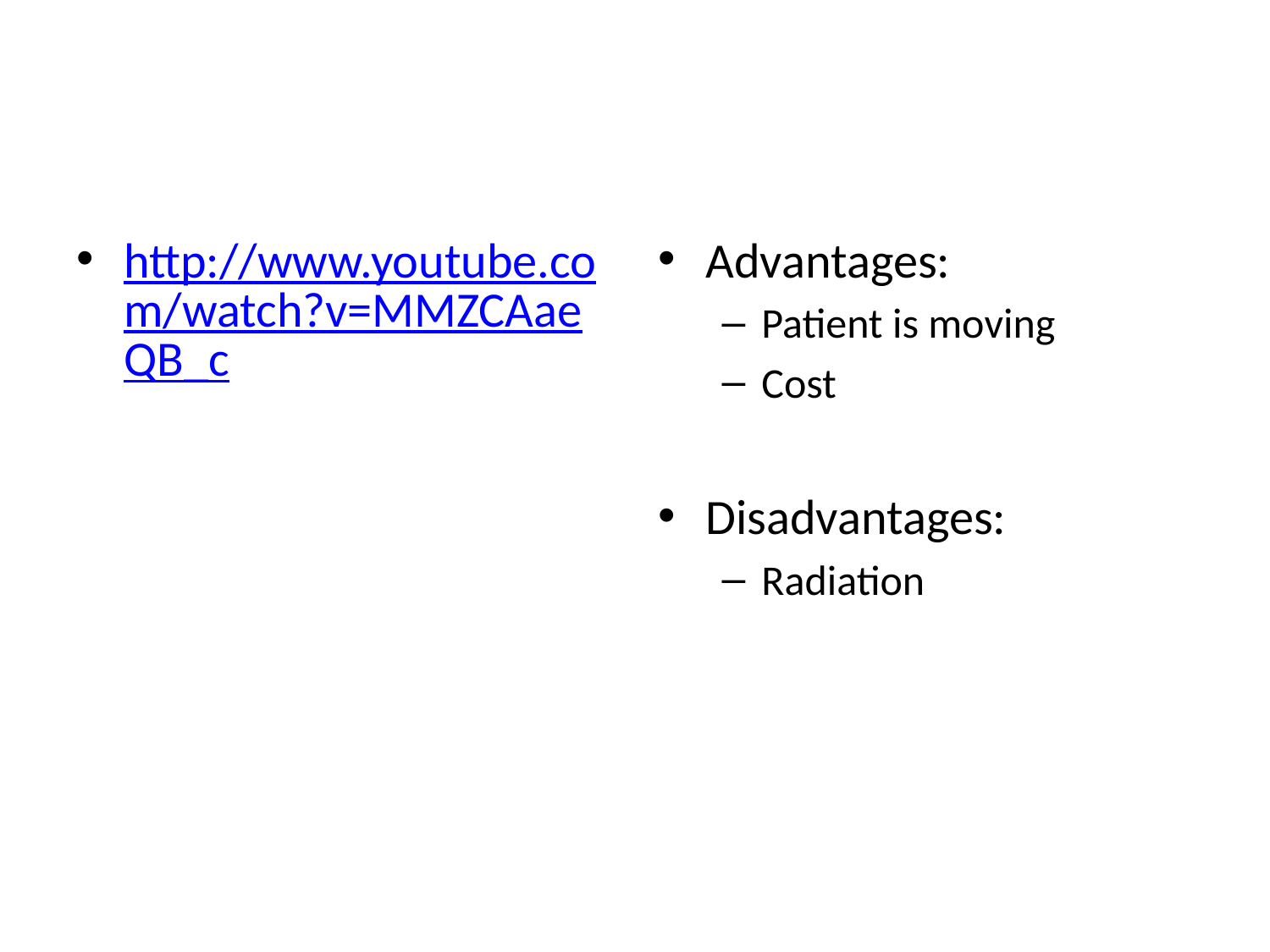

#
http://www.youtube.com/watch?v=MMZCAaeQB_c

Advantages:
Patient is moving
Cost

Disadvantages:
Radiation